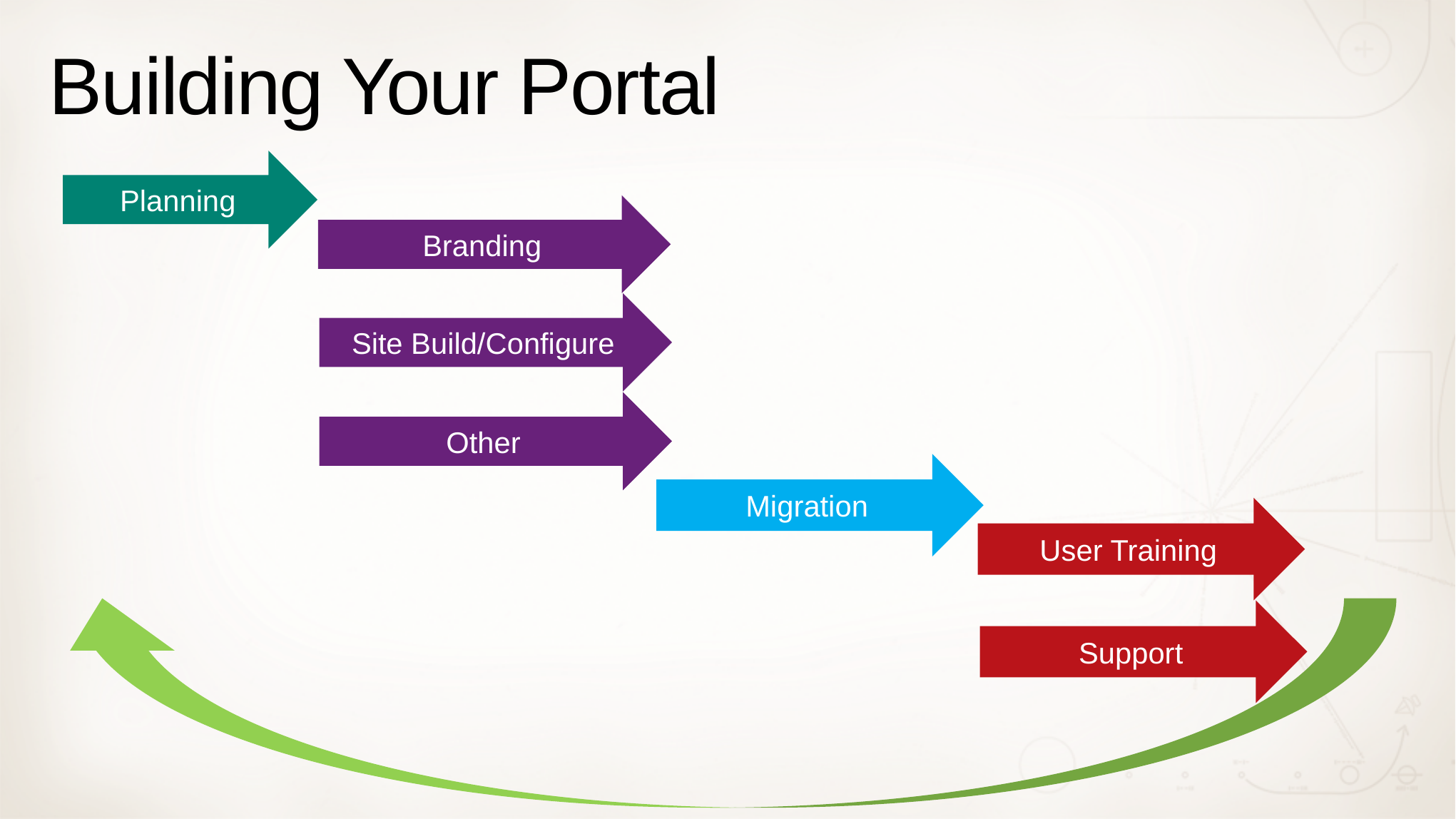

# Building Your Portal
Planning
Branding
Site Build/Configure
Other
Migration
User Training

Support